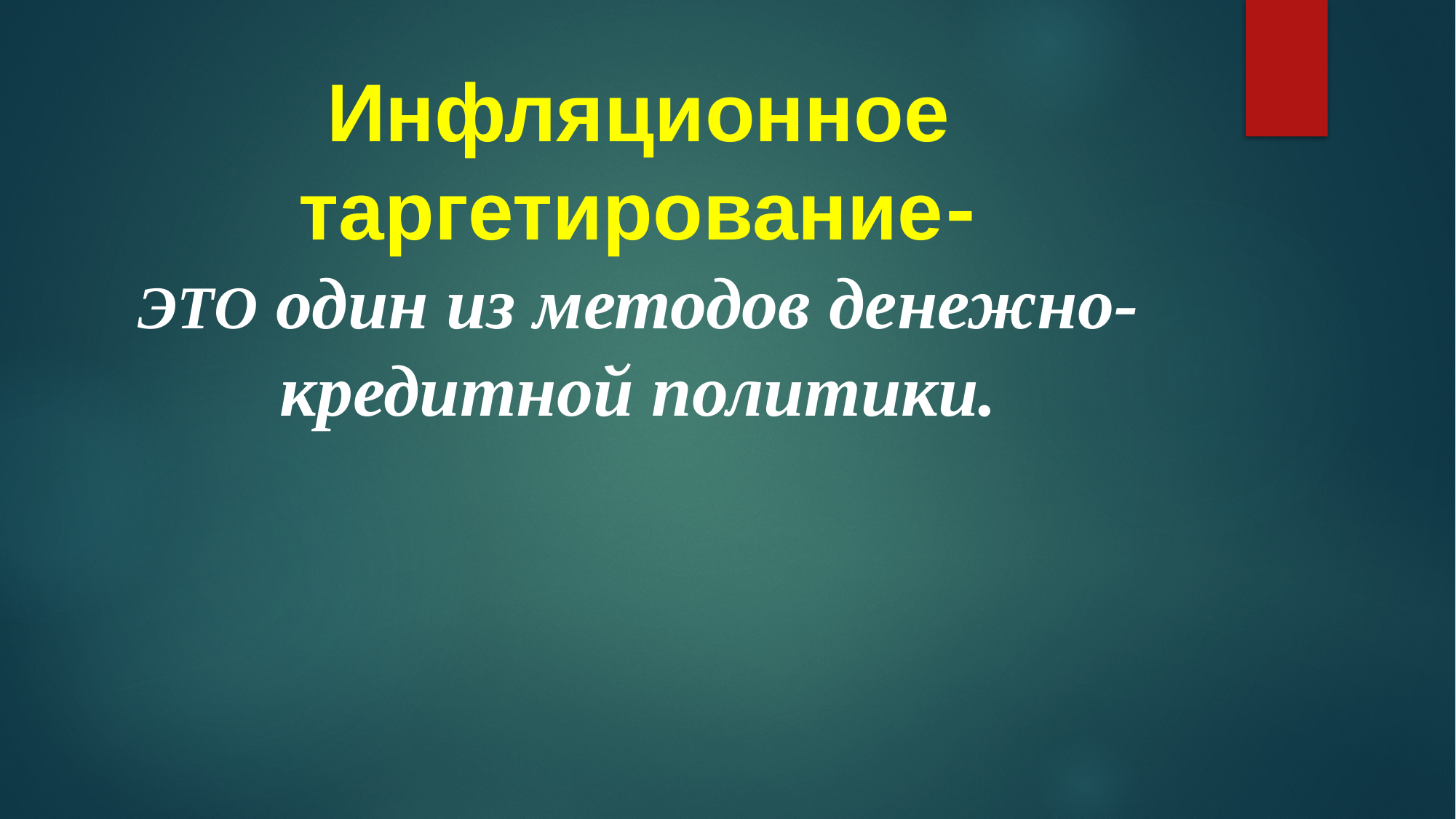

# Инфляционное таргетирование- ЭТО один из методов денежно-кредитной политики.